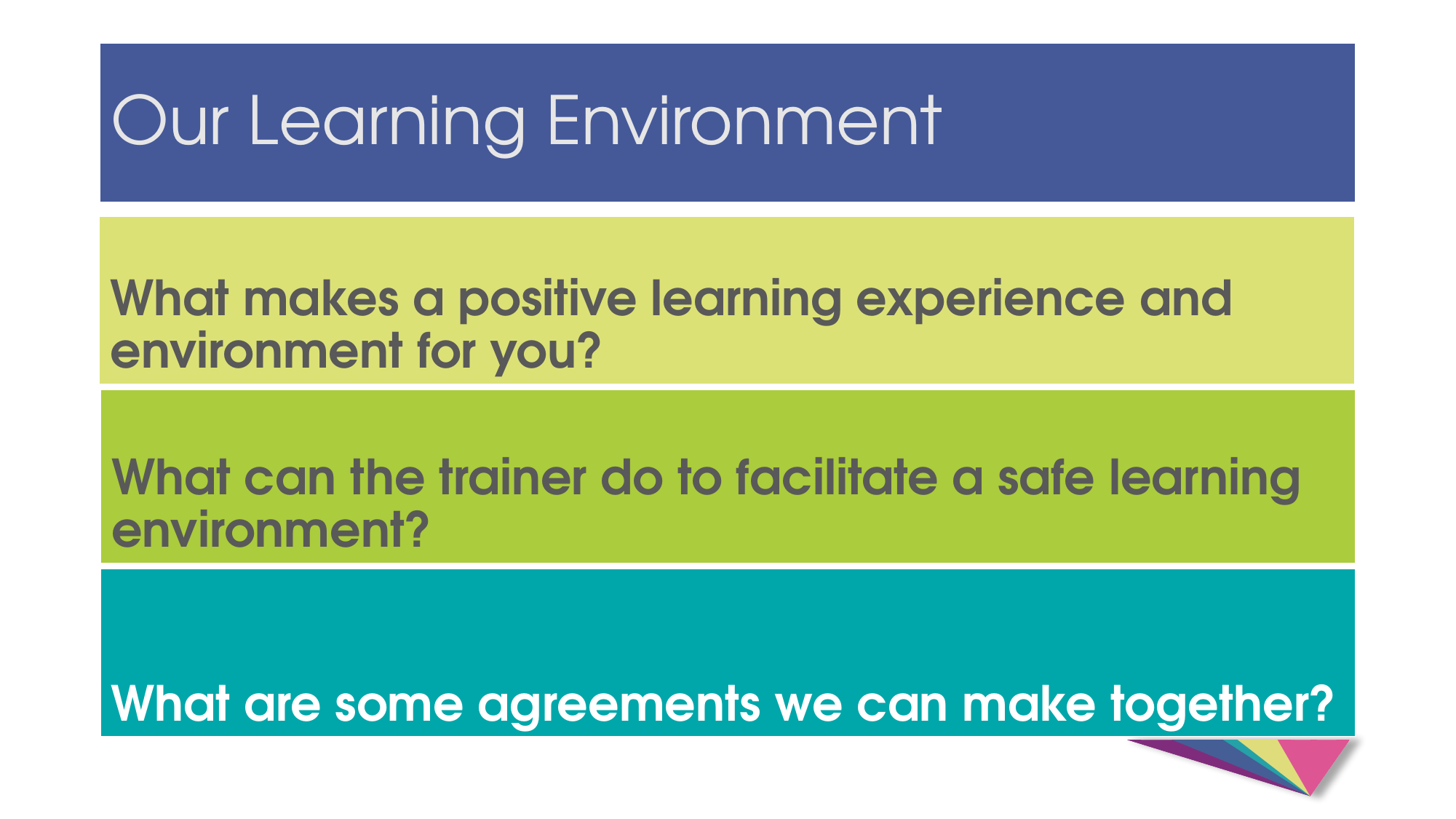

# Our Learning Environment
What makes a positive learning experience and environment for you?
What can the trainer do to facilitate a safe learning environment?
What are some agreements we can make together?